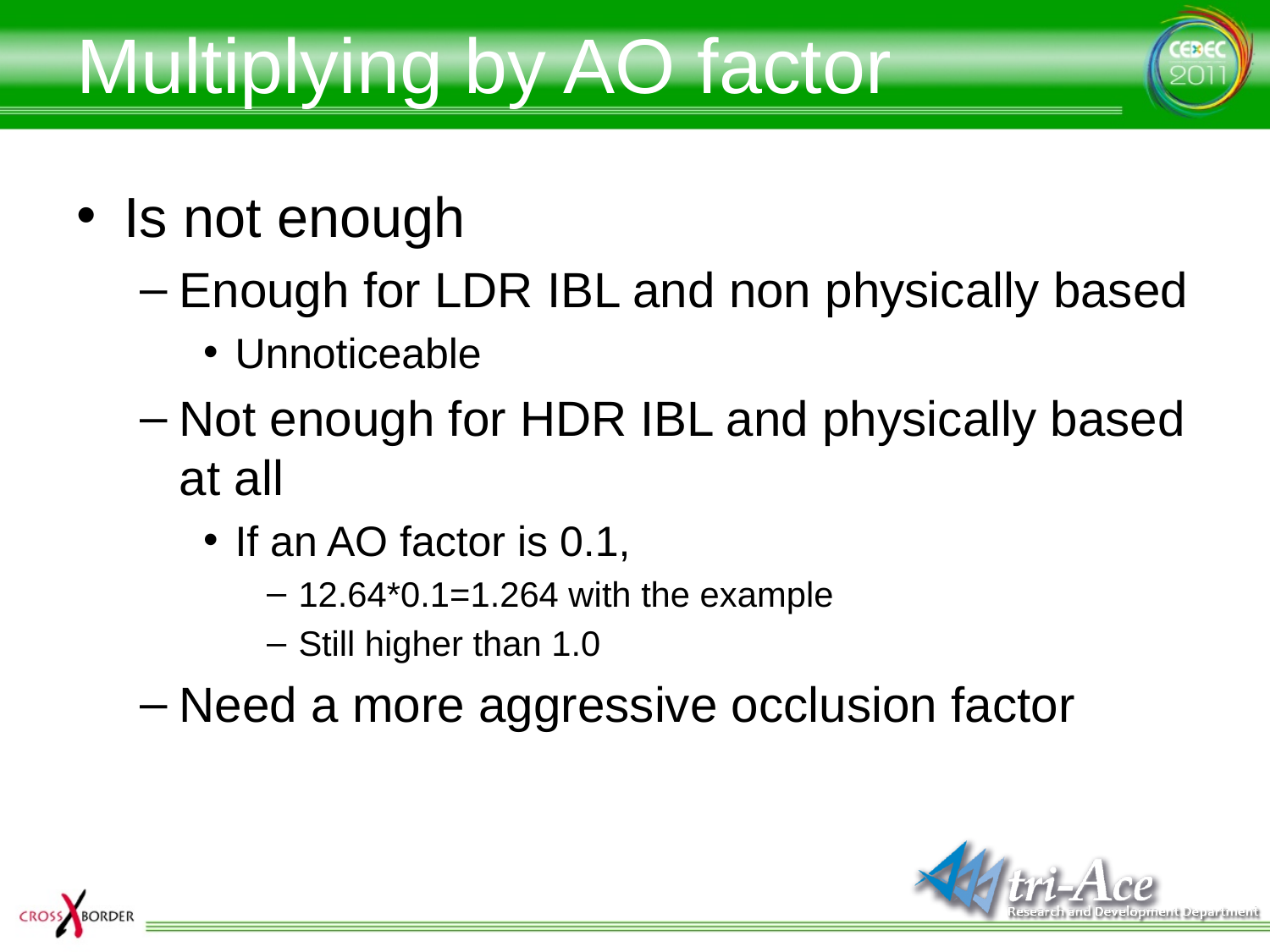

Multiplying by AO factor
Is not enough
Enough for LDR IBL and non physically based
Unnoticeable
Not enough for HDR IBL and physically based at all
If an AO factor is 0.1,
12.64*0.1=1.264 with the example
Still higher than 1.0
Need a more aggressive occlusion factor